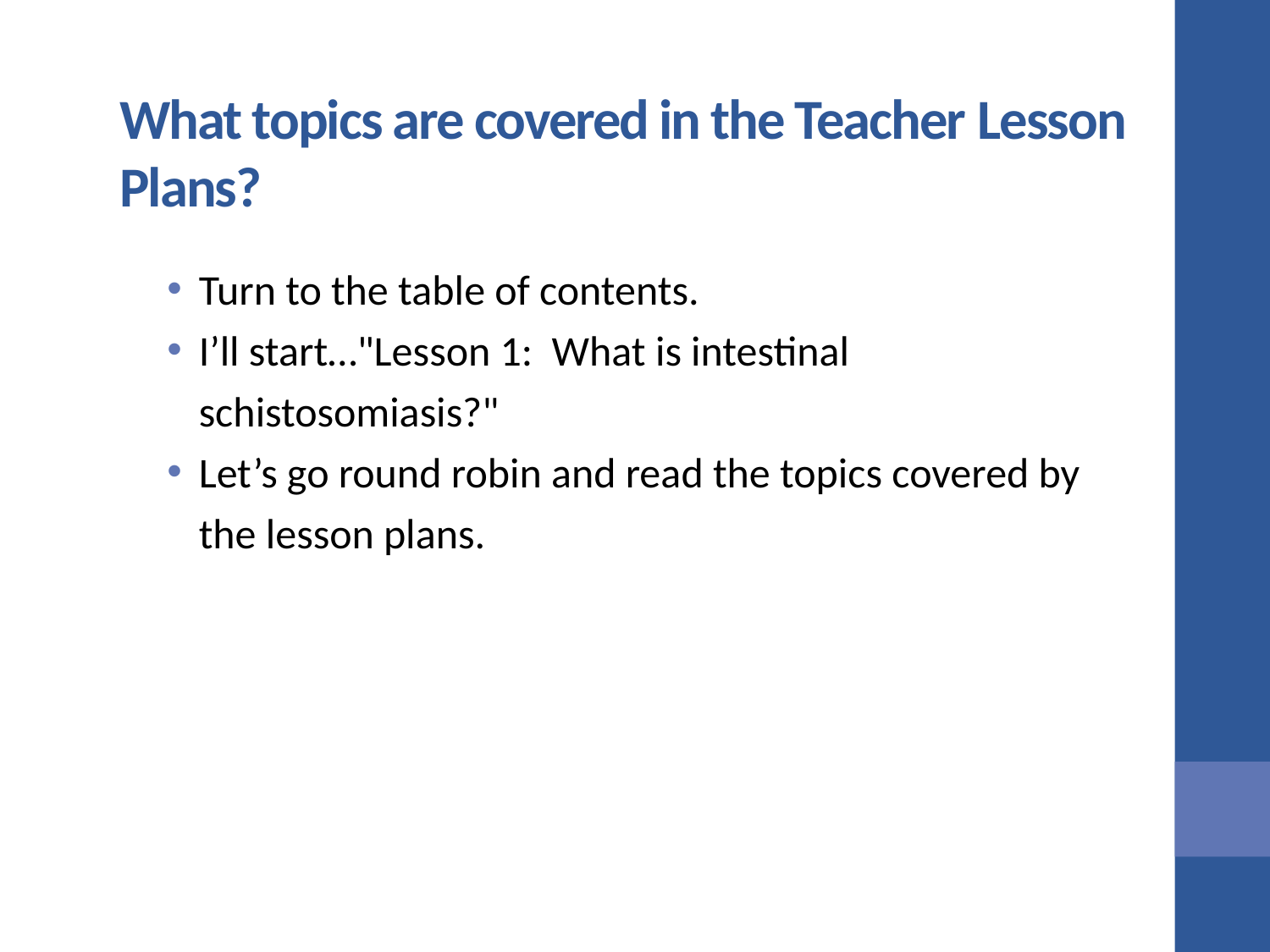

# What topics are covered in the Teacher Lesson Plans?
Turn to the table of contents.
I’ll start…"Lesson 1:  What is intestinal schistosomiasis?"
Let’s go round robin and read the topics covered by the lesson plans.